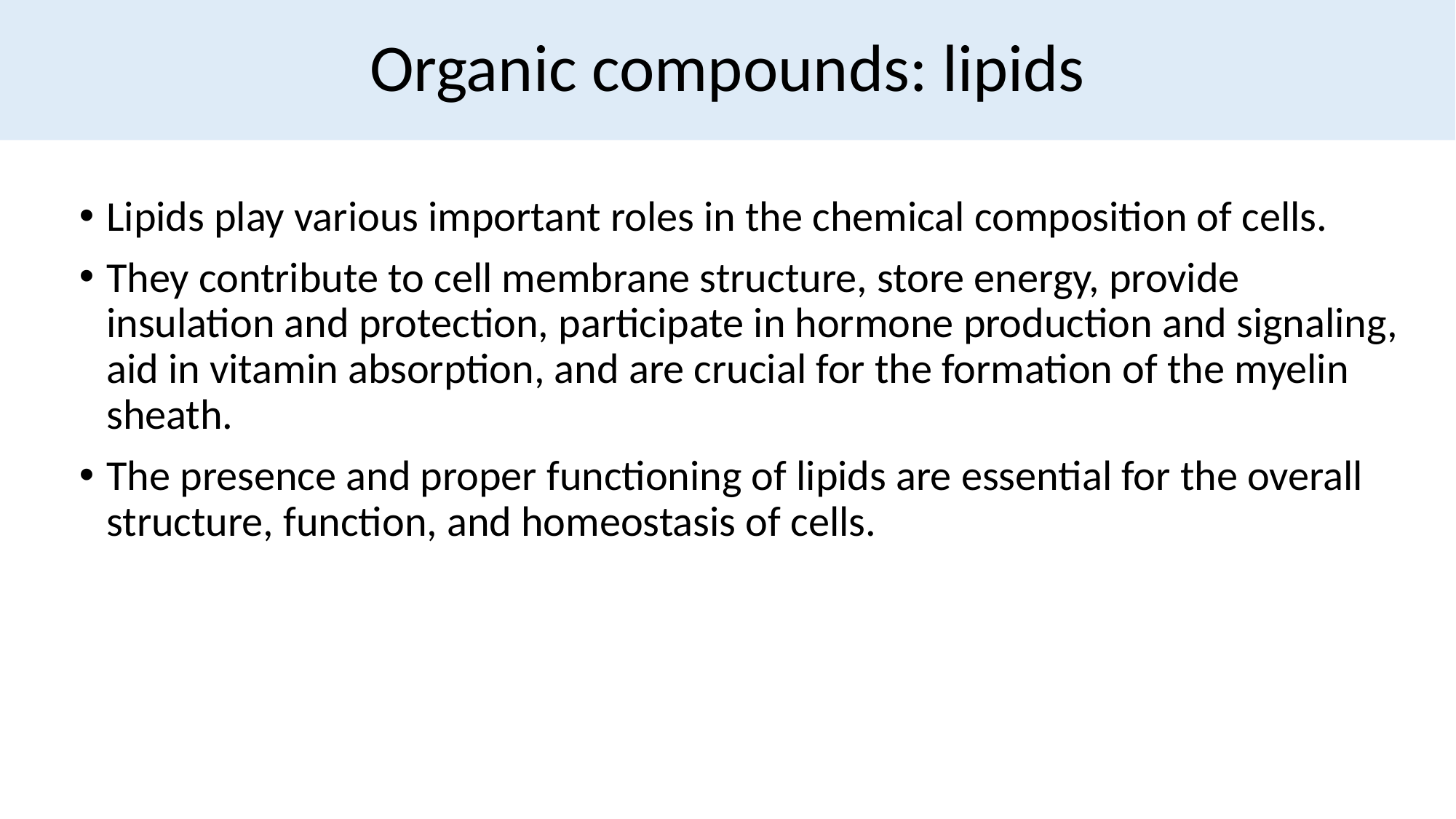

# Organic compounds: lipids
Lipids play various important roles in the chemical composition of cells.
They contribute to cell membrane structure, store energy, provide insulation and protection, participate in hormone production and signaling, aid in vitamin absorption, and are crucial for the formation of the myelin sheath.
The presence and proper functioning of lipids are essential for the overall structure, function, and homeostasis of cells.